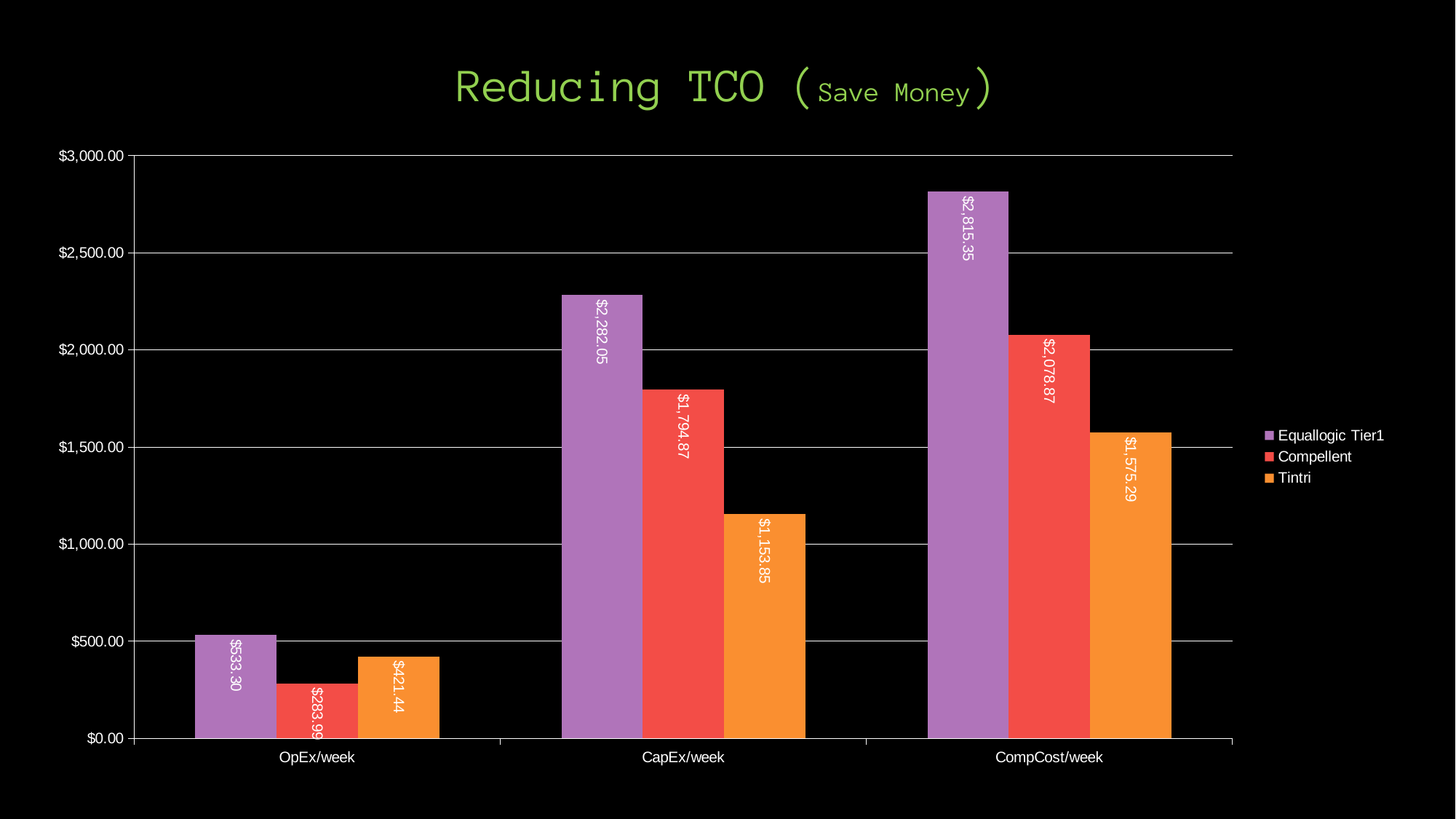

# Reducing TCO (Save Money)

### Chart

| Category | Equallogic Tier1 | Compellent | Tintri |
|---|---|---|---|
| OpEx/week | 533.300026043655 | 283.99325716694267 | 421.44141879608605 |
| CapEx/week | 2282.0512820512818 | 1794.871794871795 | 1153.8461538461538 |
| CompCost/week | 2815.351308094937 | 2078.8650520387378 | 1575.2875726422399 |